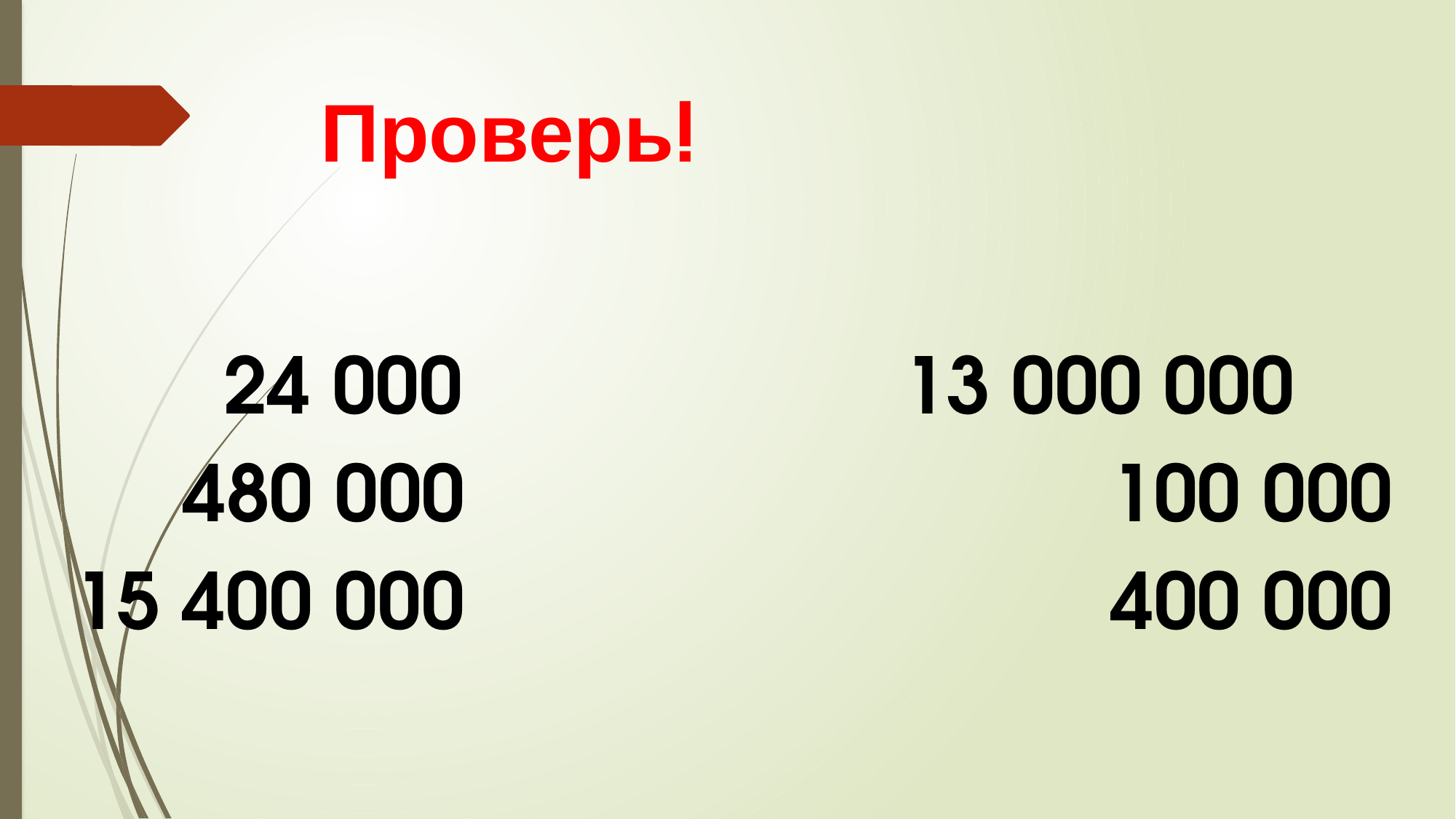

# Проверь!
       24 000					13 000 000
     480 000							100 000
15 400 000							400 000